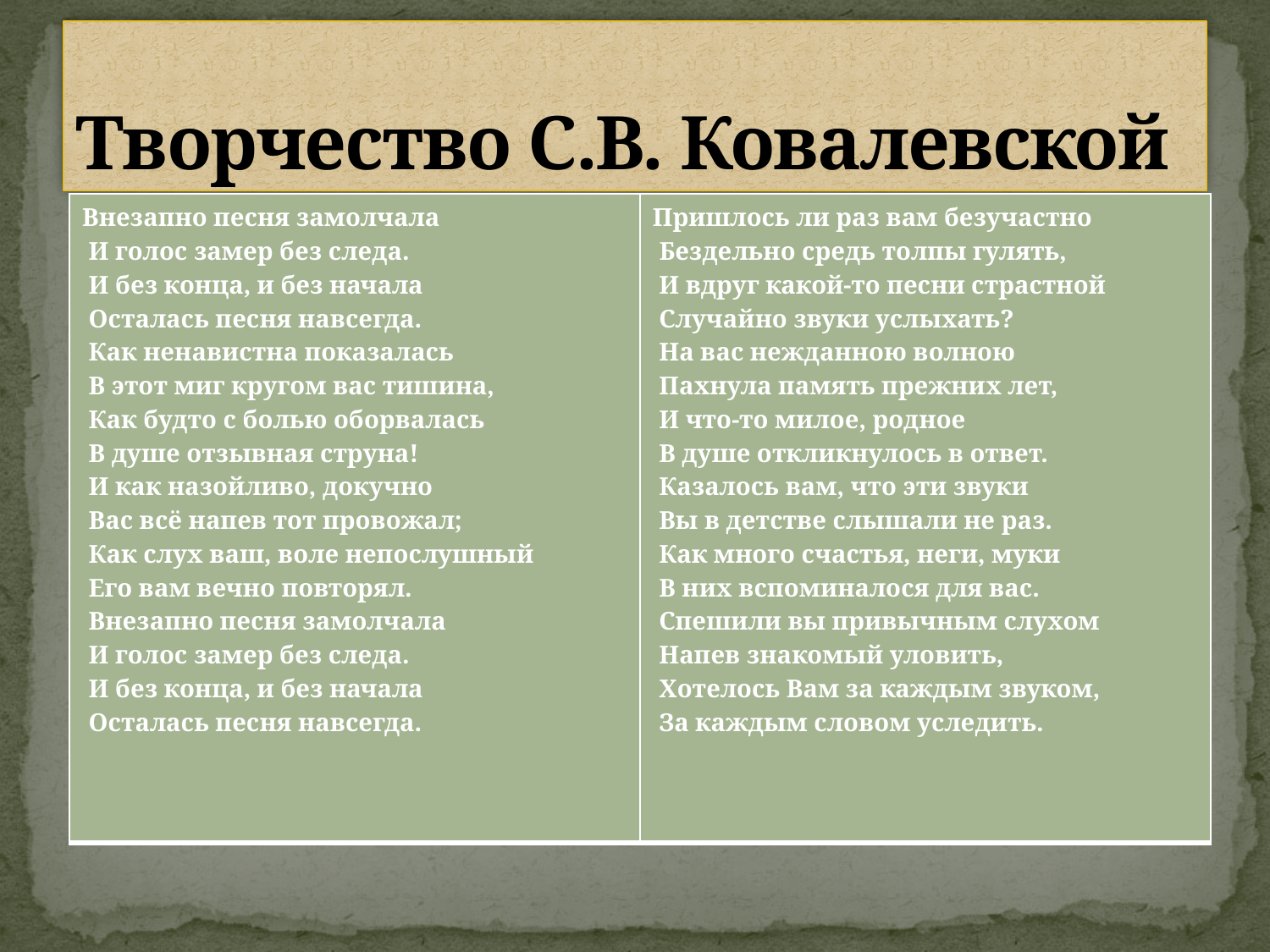

# Творчество С.В. Ковалевской
| Внезапно песня замолчала  И голос замер без следа.  И без конца, и без начала  Осталась песня навсегда.  Как ненавистна показалась  В этот миг кругом вас тишина,  Как будто с болью оборвалась  В душе отзывная струна!  И как назойливо, докучно  Вас всё напев тот провожал;  Как слух ваш, воле непослушный  Его вам вечно повторял.  Внезапно песня замолчала  И голос замер без следа.  И без конца, и без начала  Осталась песня навсегда. | Пришлось ли раз вам безучастно  Бездельно средь толпы гулять,  И вдруг какой-то песни страстной  Случайно звуки услыхать?  На вас нежданною волною  Пахнула память прежних лет,  И что-то милое, родное  В душе откликнулось в ответ.  Казалось вам, что эти звуки  Вы в детстве слышали не раз.  Как много счастья, неги, муки  В них вспоминалося для вас.  Спешили вы привычным слухом  Напев знакомый уловить,  Хотелось Вам за каждым звуком,  За каждым словом уследить. |
| --- | --- |